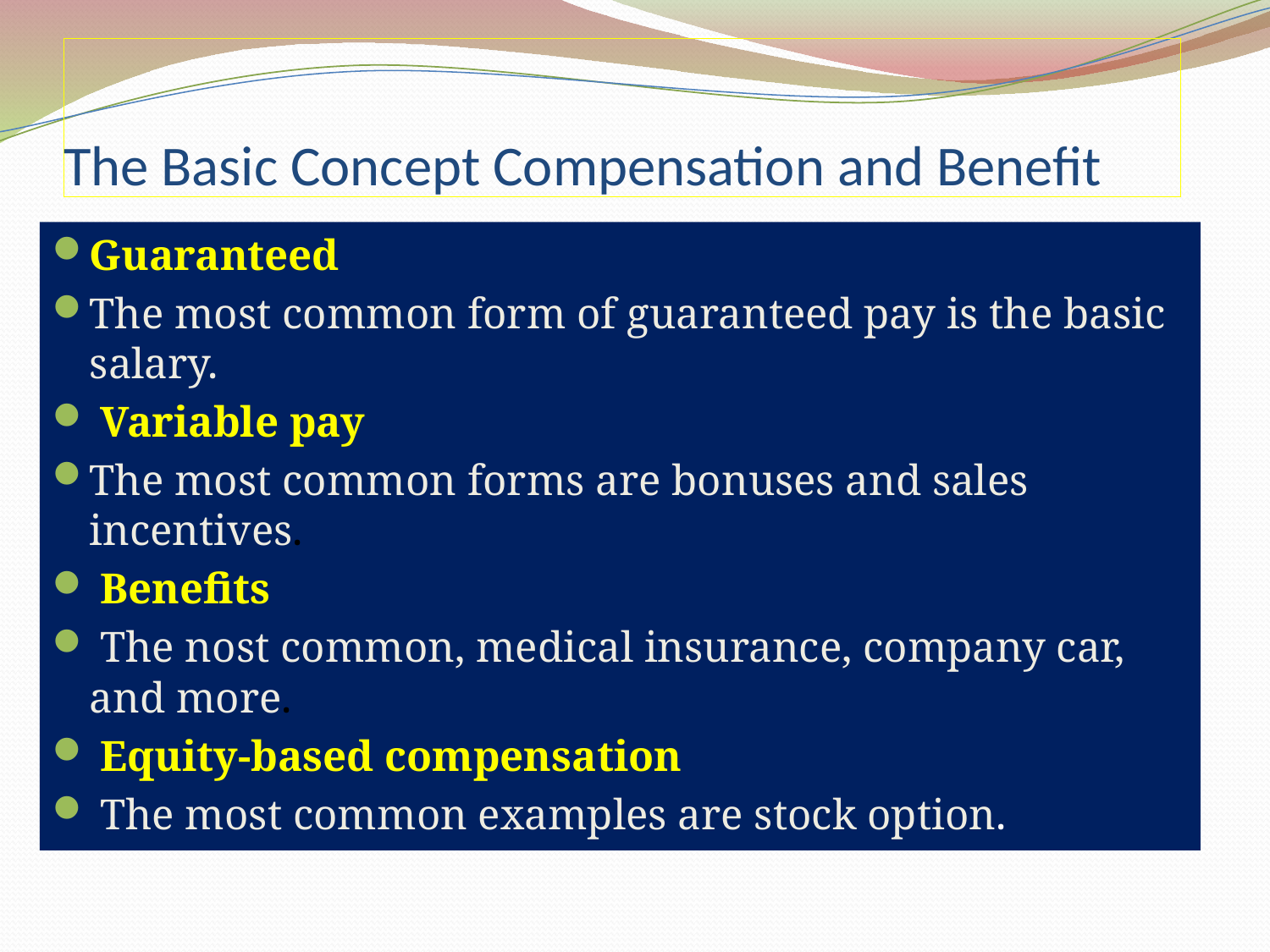

# The Basic Concept Compensation and Benefit
Guaranteed
The most common form of guaranteed pay is the basic salary.
 Variable pay
The most common forms are bonuses and sales incentives.
 Benefits
 The nost common, medical insurance, company car, and more.
 Equity-based compensation
 The most common examples are stock option.